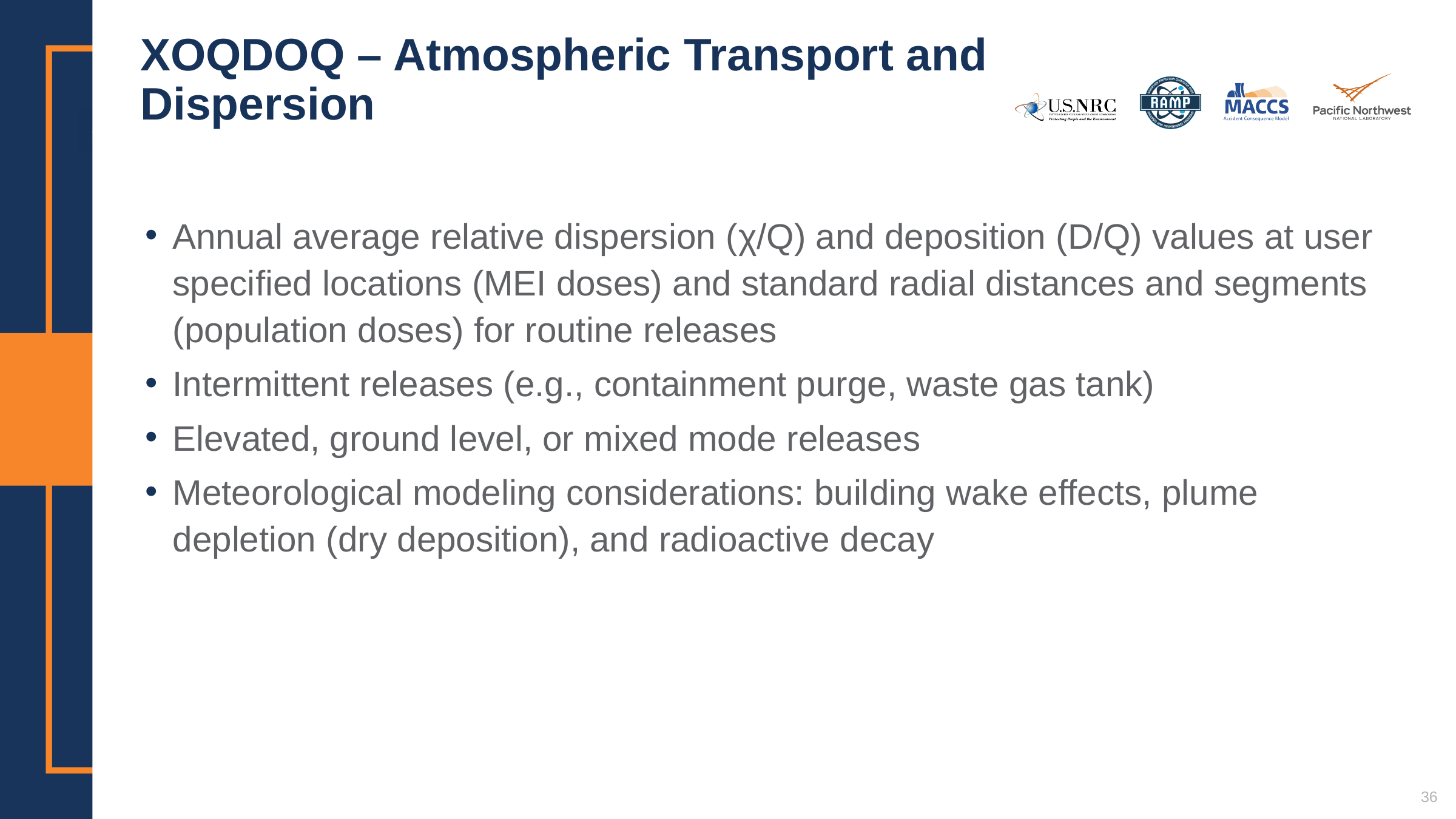

# XOQDOQ – Atmospheric Transport and Dispersion
Annual average relative dispersion (χ/Q) and deposition (D/Q) values at user specified locations (MEI doses) and standard radial distances and segments (population doses) for routine releases
Intermittent releases (e.g., containment purge, waste gas tank)
Elevated, ground level, or mixed mode releases
Meteorological modeling considerations: building wake effects, plume depletion (dry deposition), and radioactive decay
36